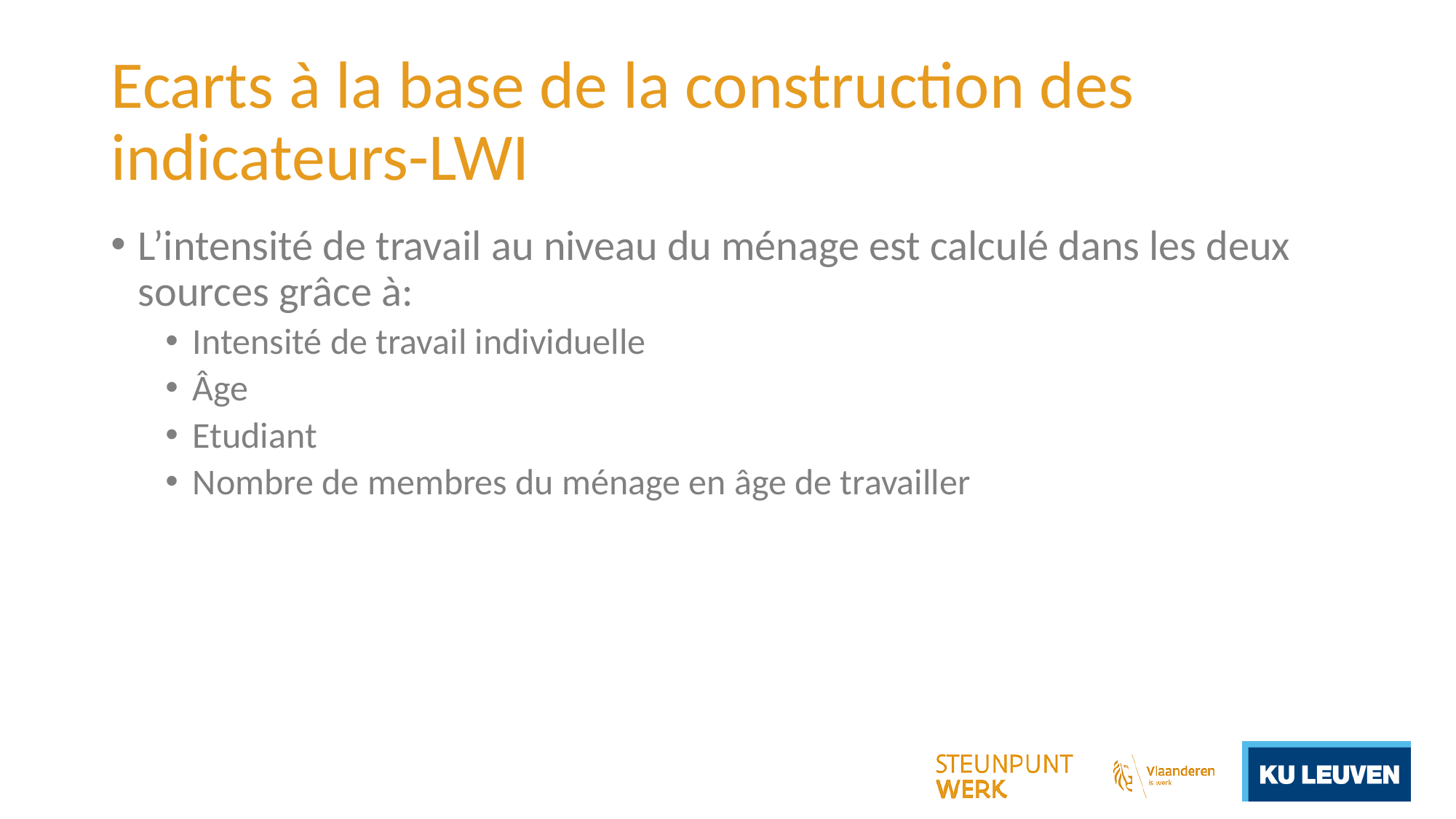

# Ecarts à la base de la construction des indicateurs-LWI
L’intensité de travail au niveau du ménage est calculé dans les deux sources grâce à:
Intensité de travail individuelle
Âge
Etudiant
Nombre de membres du ménage en âge de travailler